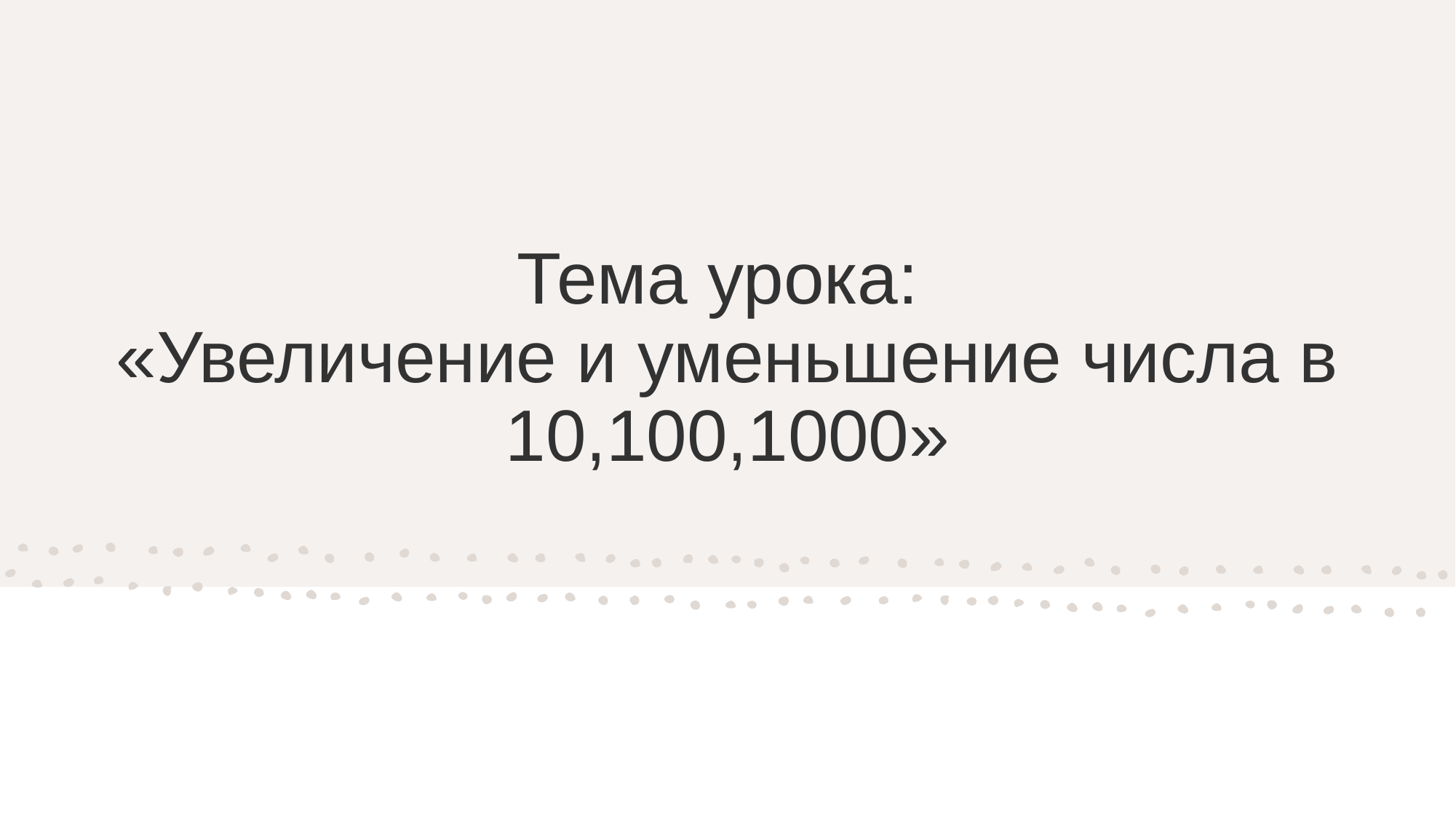

# Тема урока: «Увеличение и уменьшение числа в 10,100,1000»